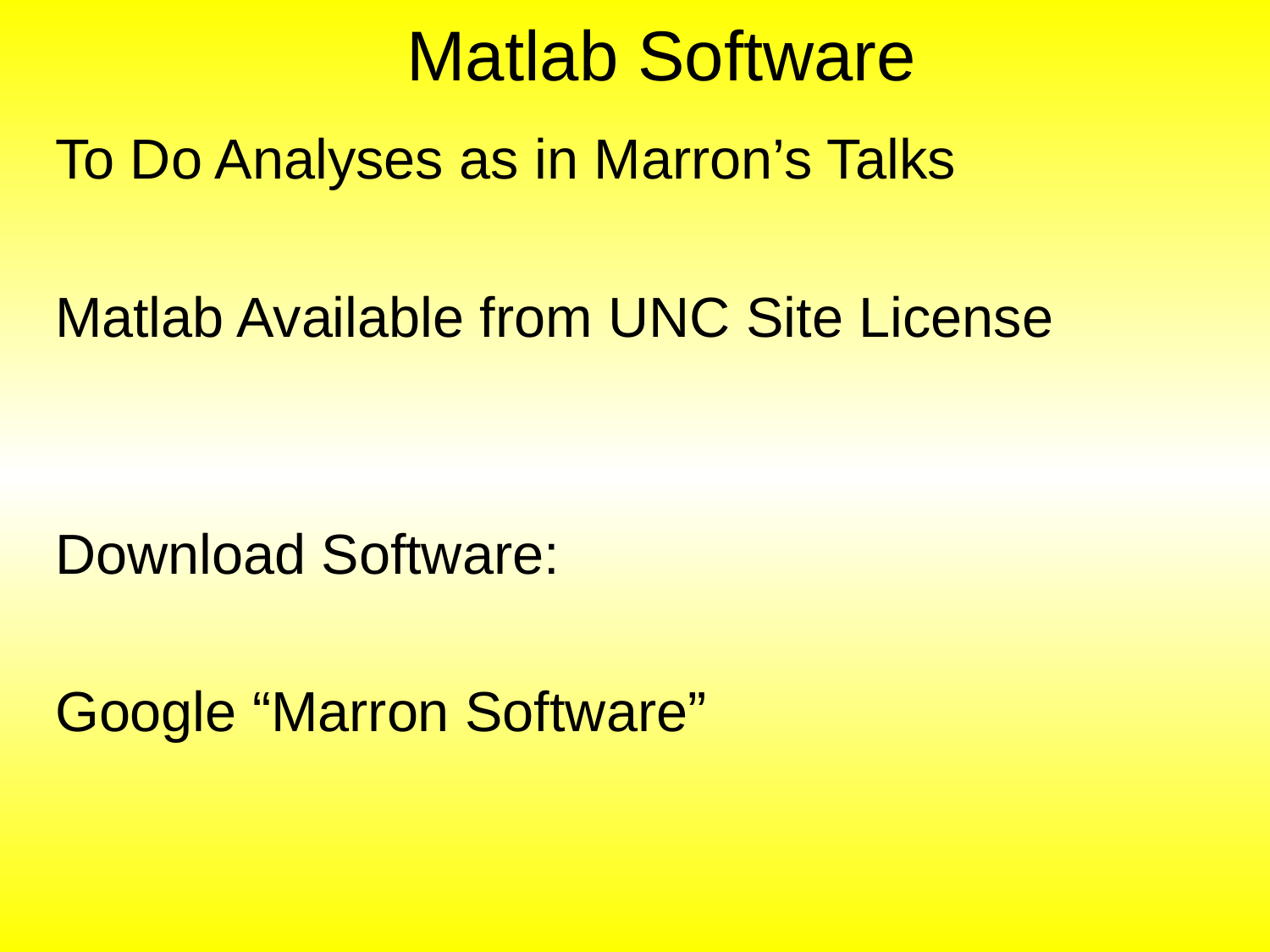

# Matlab Software
To Do Analyses as in Marron’s Talks

Matlab Available from UNC Site License

Download Software:

Google “Marron Software”